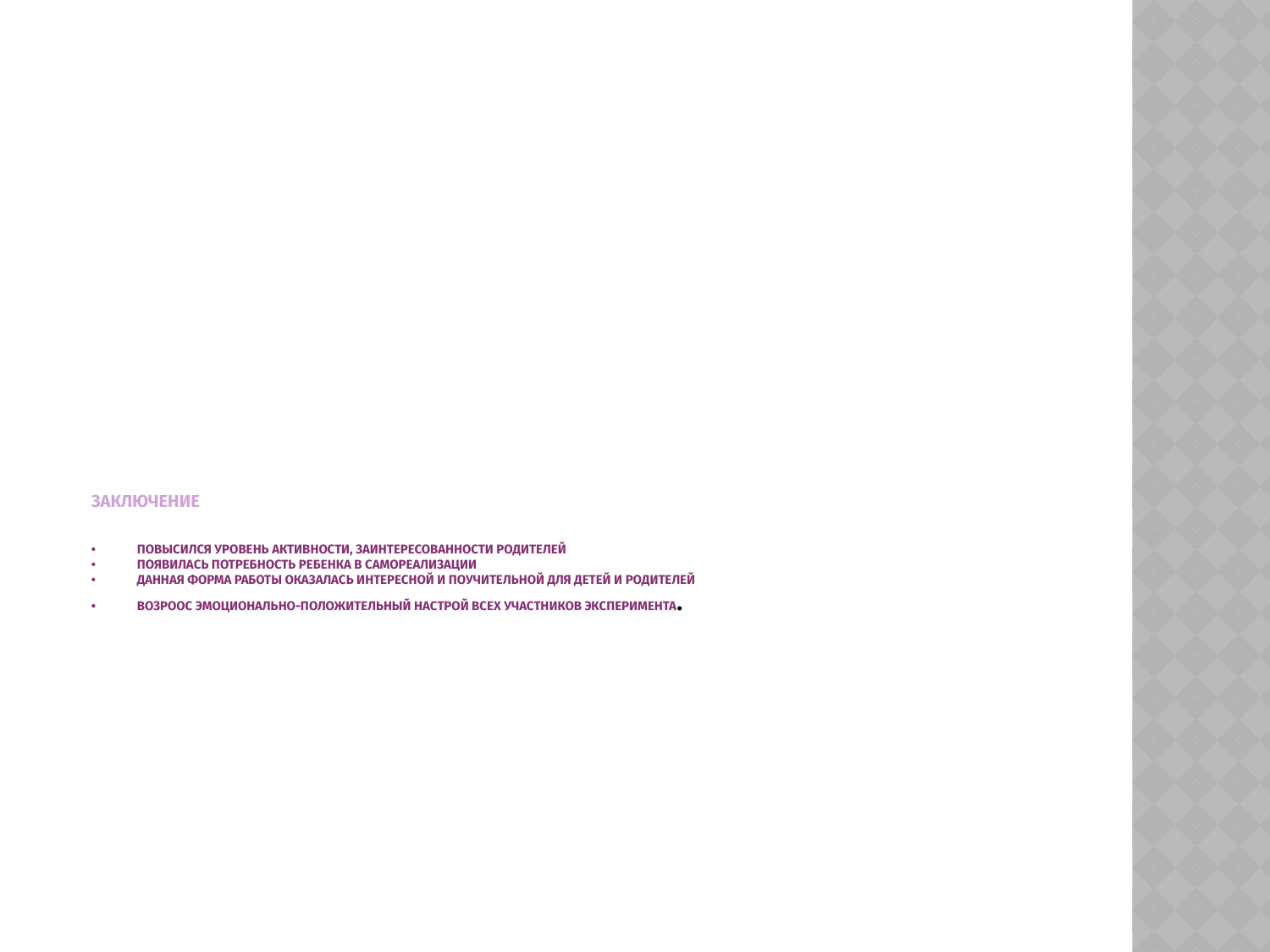

# Заключение •	Повысился уровень активности, заинтересованности родителей •	Появилась потребность ребенка в самореализации •	Данная форма работы оказалась интересной и поучительной для детей и родителей •	Возроос эмоционально-положительный настрой всех участников эксперимента.